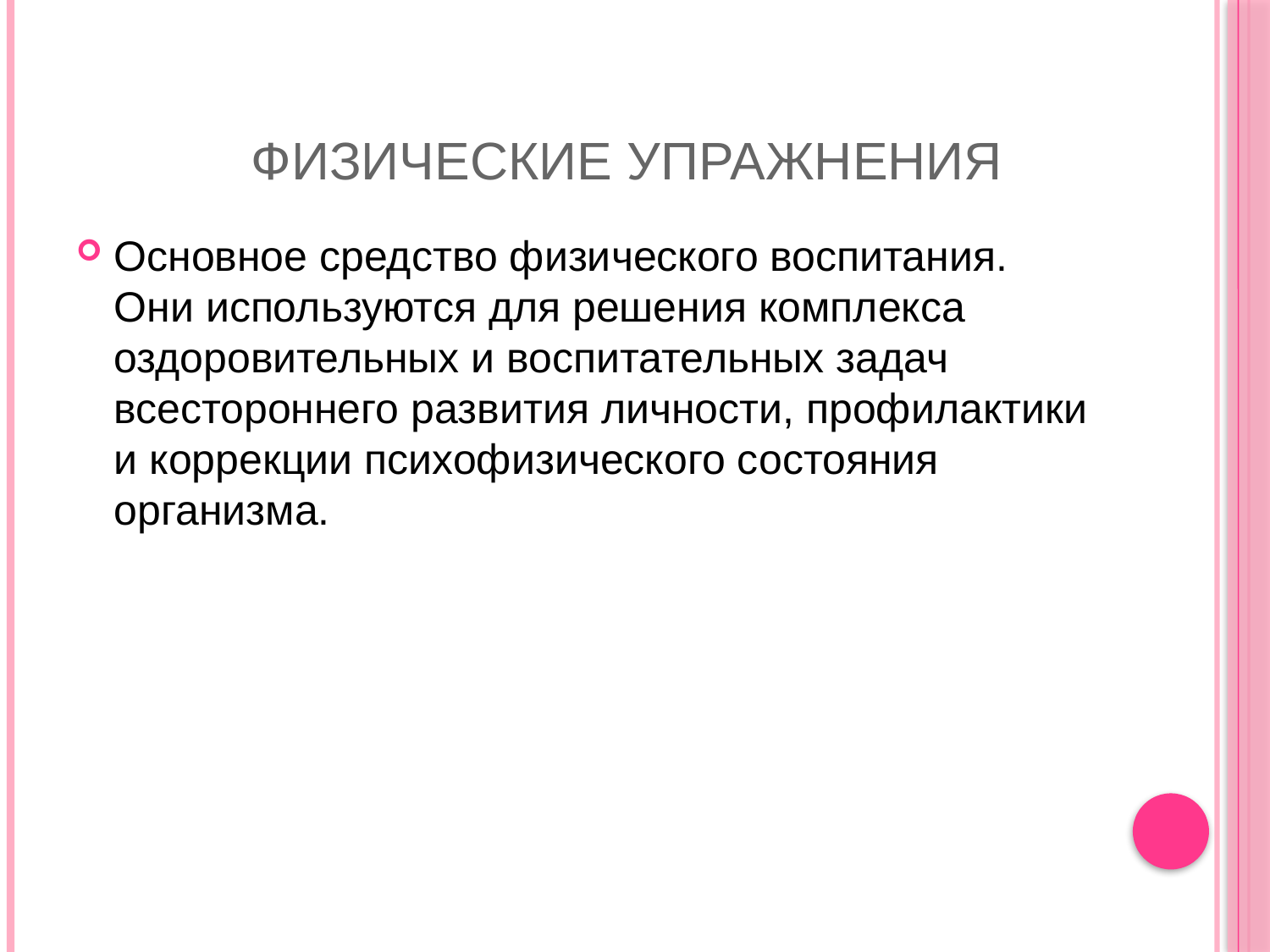

# Физические упражнения
Основное средство физического воспитания. Они используются для решения комплекса оздоровительных и воспитательных задач всестороннего развития личности, профилактики и коррекции психофизического состояния организма.